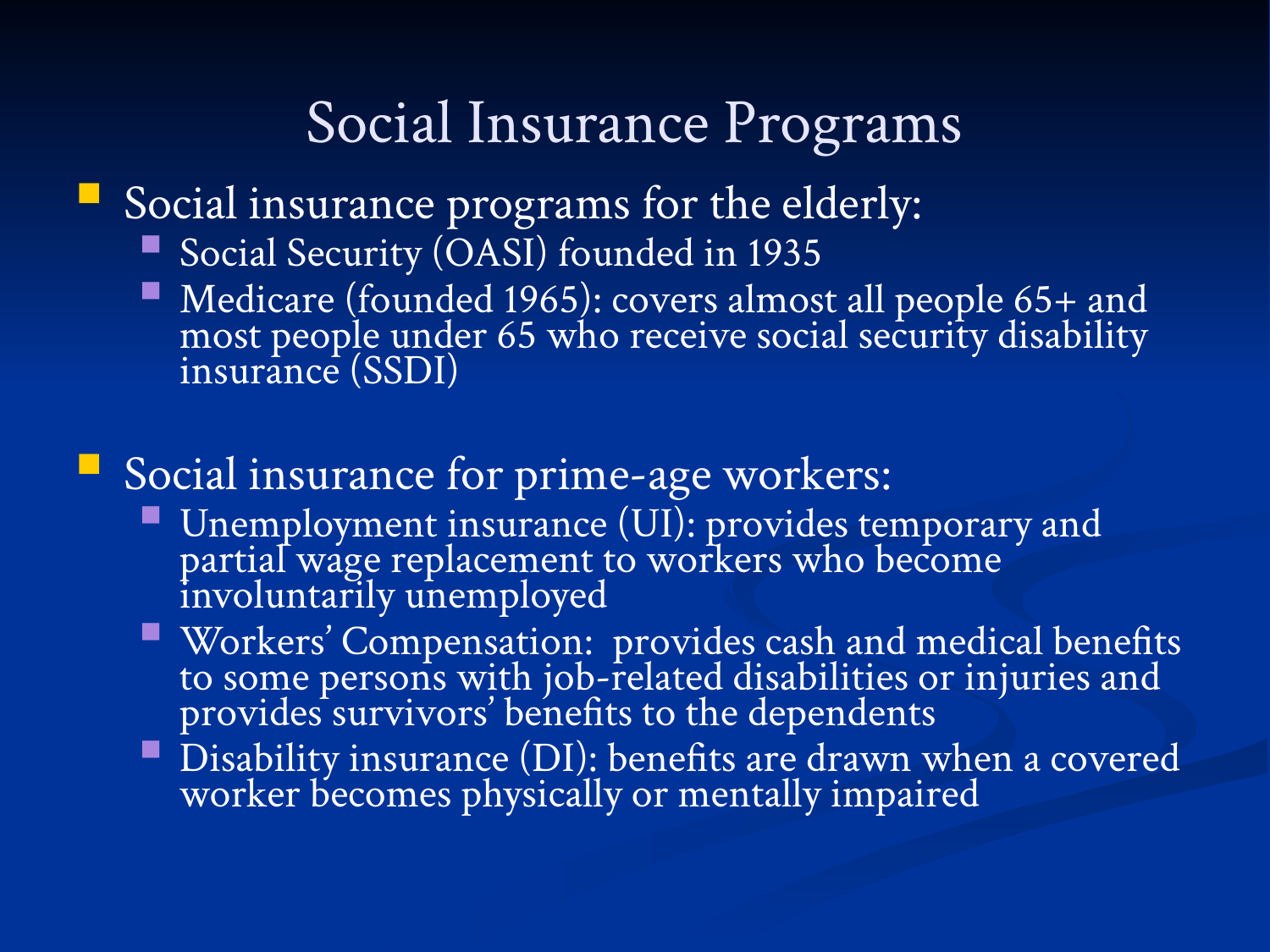

Social Insurance Programs
# Social insurance programs for the elderly:
Social Security (OASI) founded in 1935
Medicare (founded 1965): covers almost all people 65+ and most people under 65 who receive social security disability insurance (SSDI)

Social insurance for prime-age workers:
Unemployment insurance (UI): provides temporary and partial wage replacement to workers who become involuntarily unemployed
Workers’ Compensation:  provides cash and medical benefits to some persons with job-related disabilities or injuries and provides survivors’ benefits to the dependents
Disability insurance (DI): benefits are drawn when a covered worker becomes physically or mentally impaired